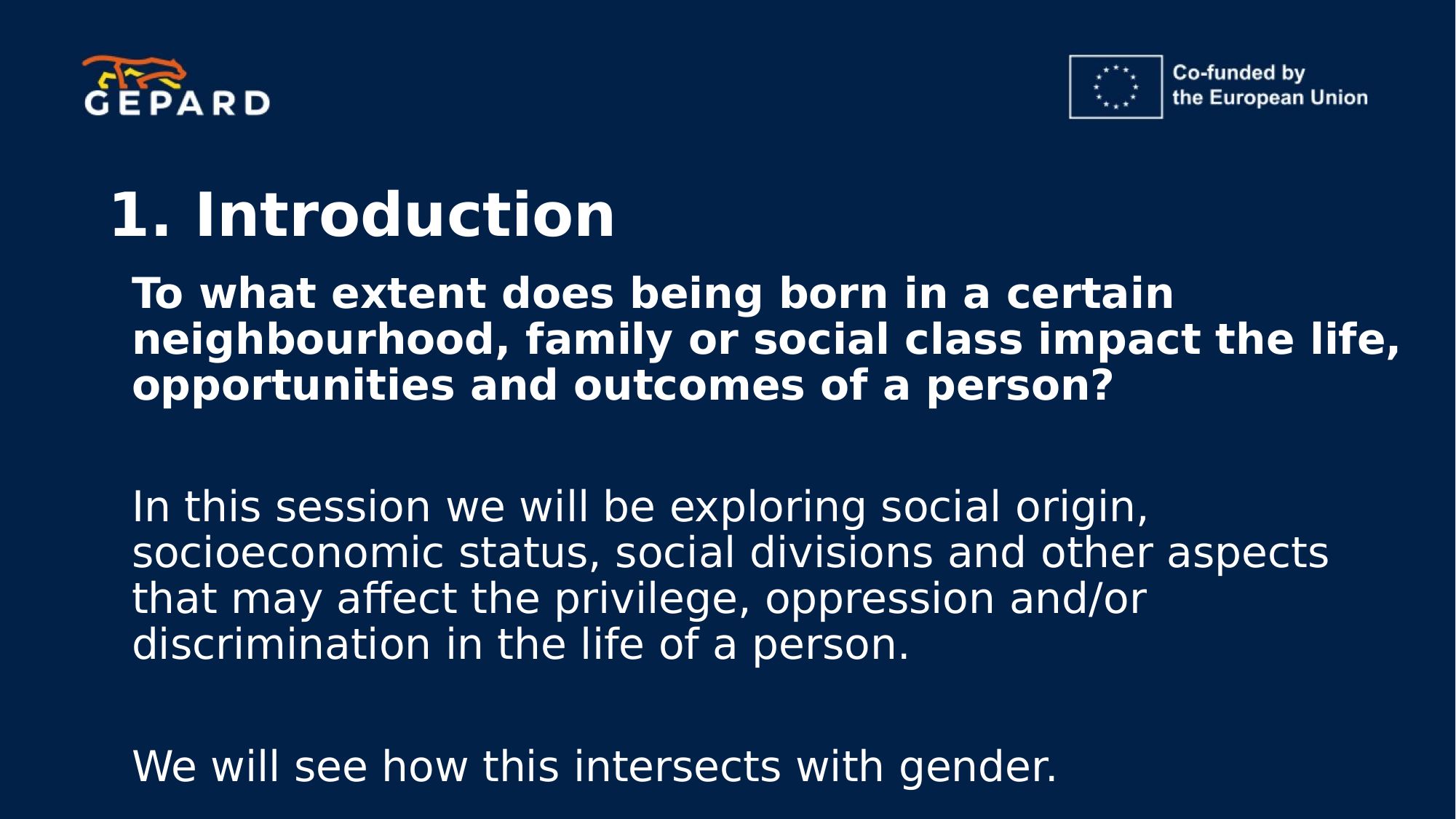

# 1. Introduction
To what extent does being born in a certain neighbourhood, family or social class impact the life, opportunities and outcomes of a person?

In this session we will be exploring social origin, socioeconomic status, social divisions and other aspects that may affect the privilege, oppression and/or discrimination in the life of a person.

We will see how this intersects with gender.